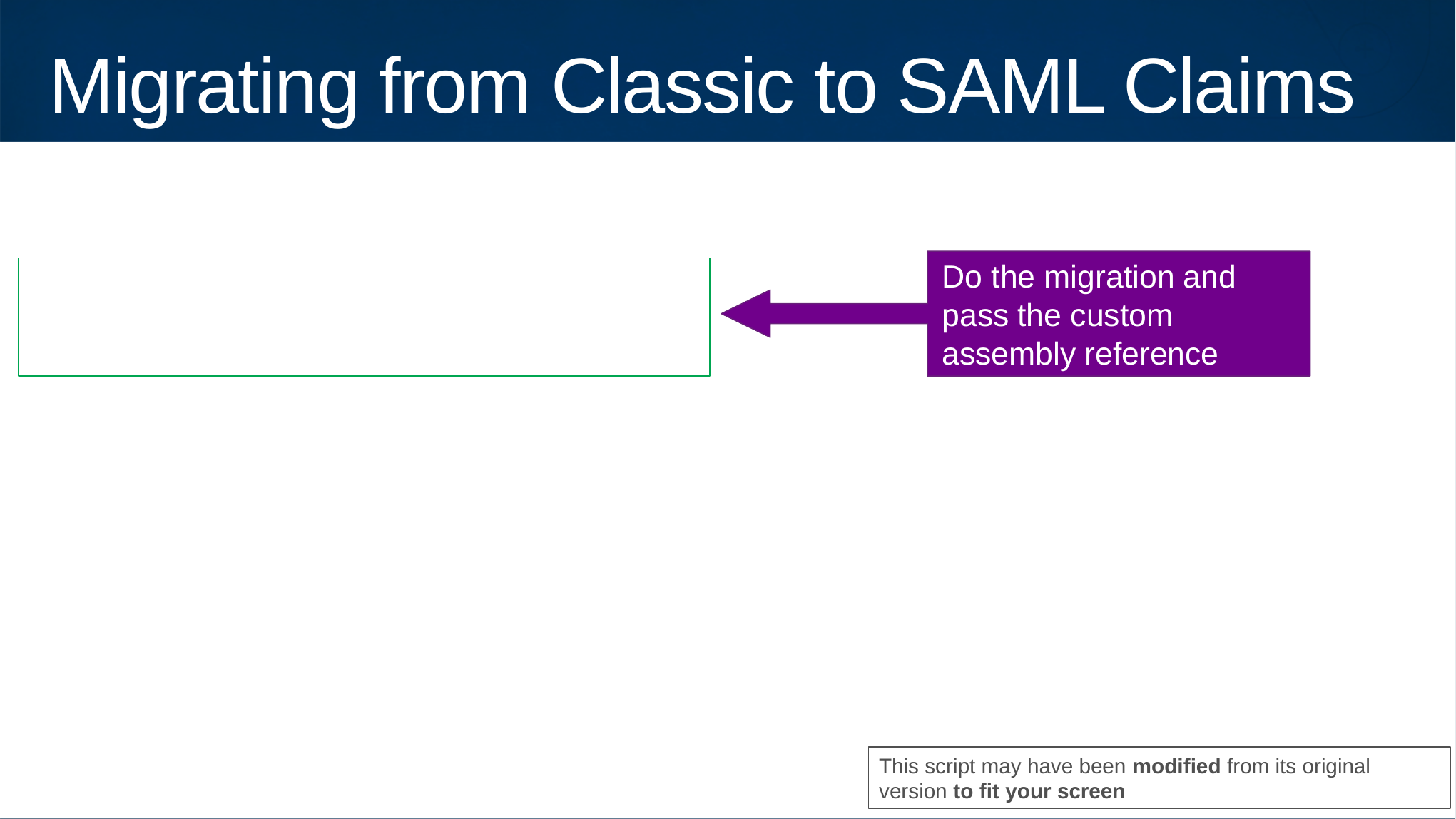

# Migrating from Classic to SAML Claims
…See other slide - OMMITTED
This is new code
#Migrate the web application
#Pass the Fully qualified Assembly reference
$wa.MigrateUsers(IMigrateUsersCallBackAssembly)
Do the migration and pass the custom assembly reference

This script may have been modified from its original version to fit your screen